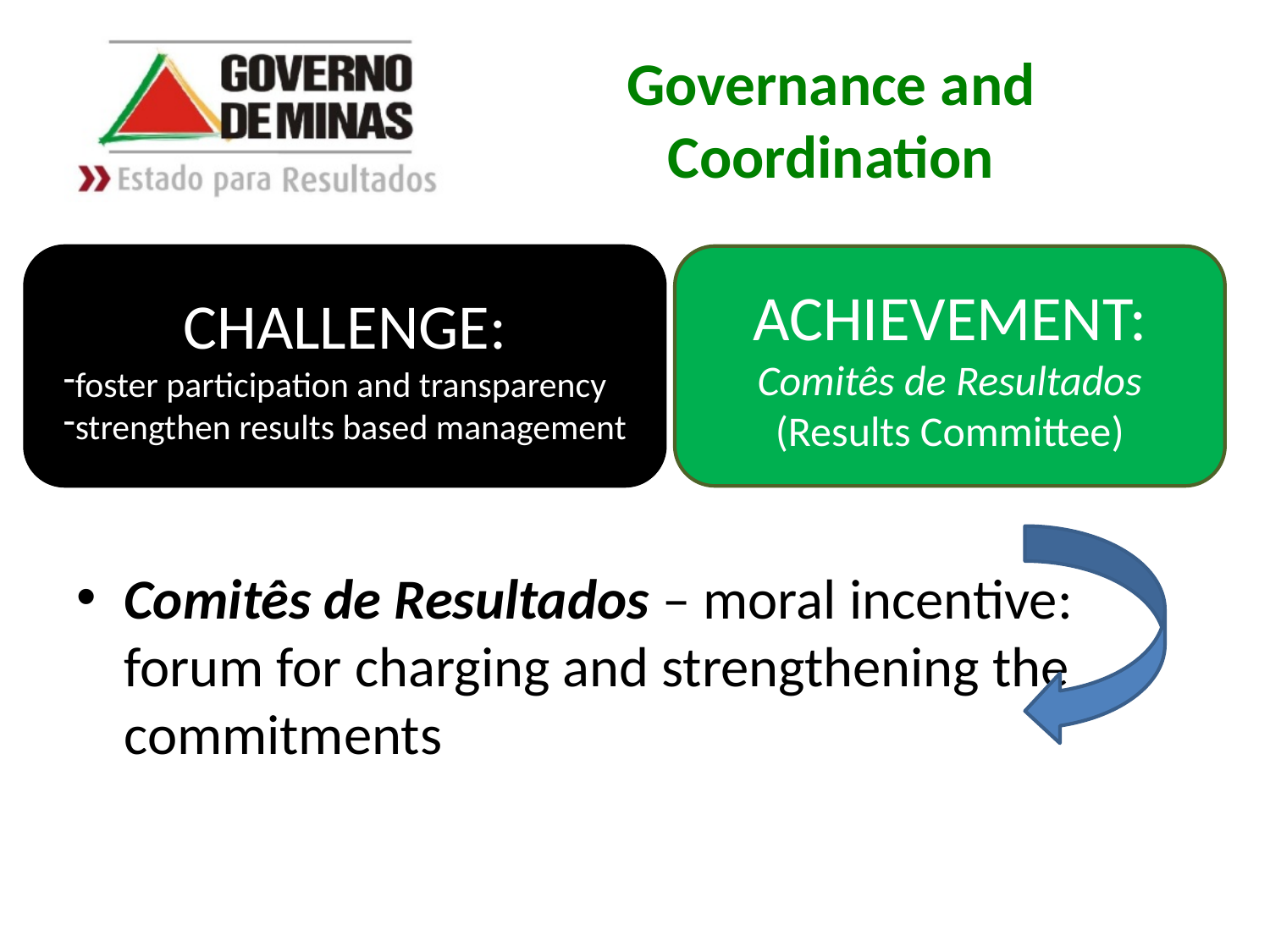

# Governance and Coordination
CHALLENGE:
foster participation and transparency
strengthen results based management
ACHIEVEMENT:
Comitês de Resultados (Results Committee)

Comitês de Resultados – moral incentive: forum for charging and strengthening the commitments